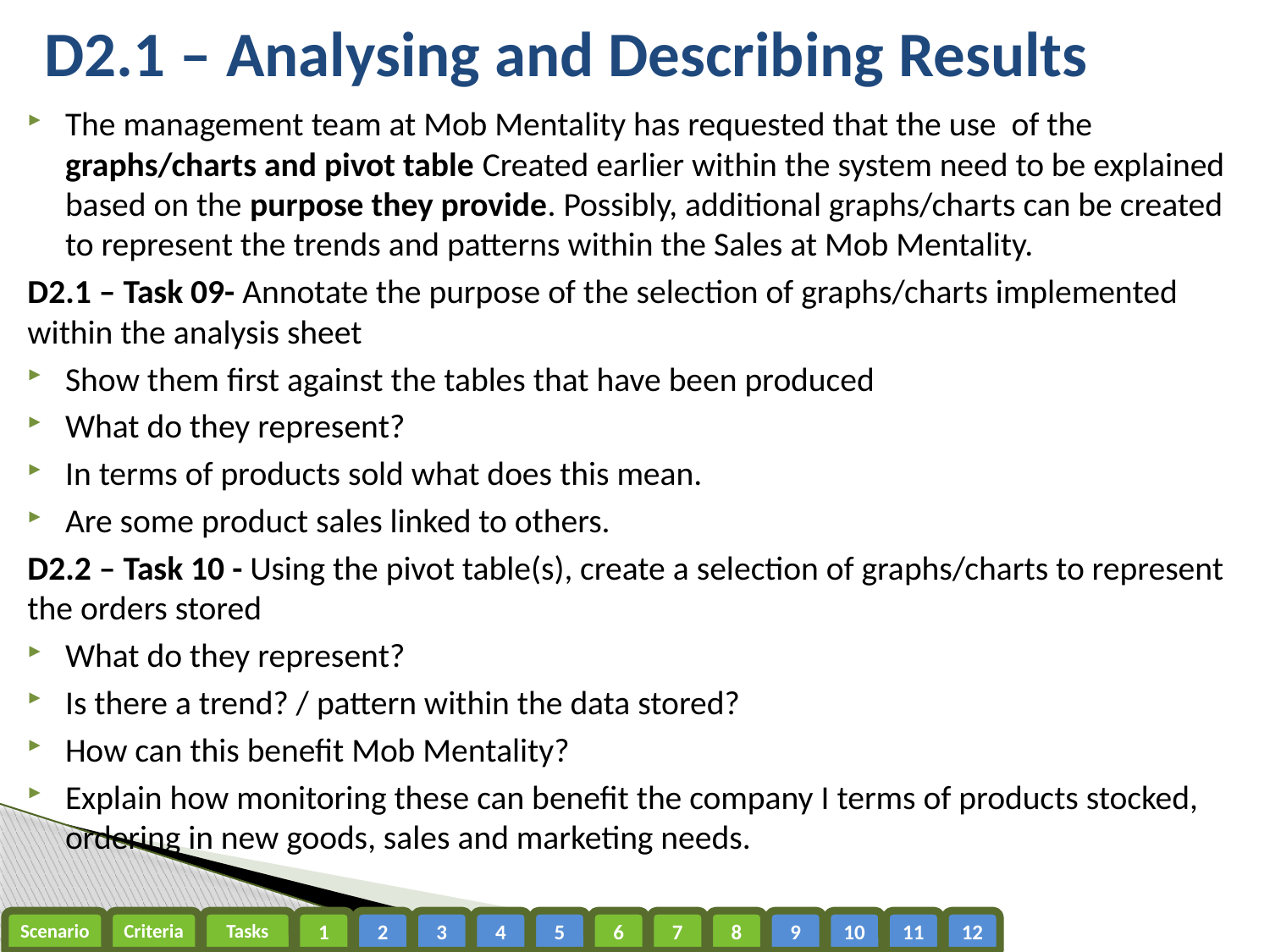

# D2.1 – Analysing and Describing Results
The management team at Mob Mentality has requested that the use  of the graphs/charts and pivot table Created earlier within the system need to be explained based on the purpose they provide. Possibly, additional graphs/charts can be created to represent the trends and patterns within the Sales at Mob Mentality.
D2.1 – Task 09- Annotate the purpose of the selection of graphs/charts implemented within the analysis sheet
Show them first against the tables that have been produced
What do they represent?
In terms of products sold what does this mean.
Are some product sales linked to others.
D2.2 – Task 10 - Using the pivot table(s), create a selection of graphs/charts to represent the orders stored
What do they represent?
Is there a trend? / pattern within the data stored?
How can this benefit Mob Mentality?
Explain how monitoring these can benefit the company I terms of products stocked, ordering in new goods, sales and marketing needs.